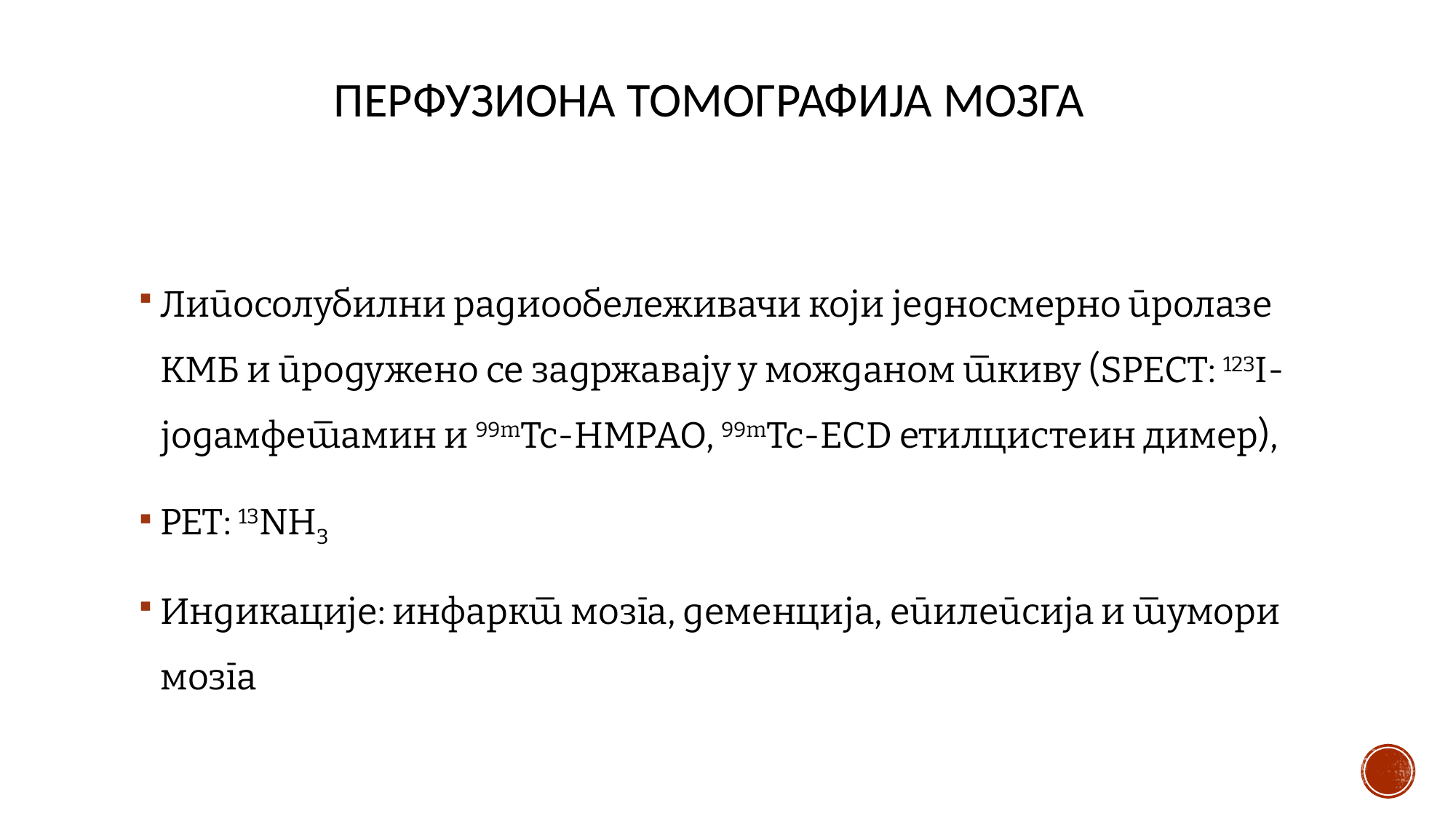

# ПЕРФУЗИОНА ТОМОГРАФИЈА МОЗГА
Липосолубилни радиообележивачи који једносмерно пролазе КМБ и продужено се задржавају у можданом ткиву (SPECT: 123I-јодамфетамин и 99mTc-HMPAO, 99mTc-ECD етилцистеин димер),
PET: 13NH3
Индикације: инфаркт мозга, деменција, епилепсија и тумори мозга